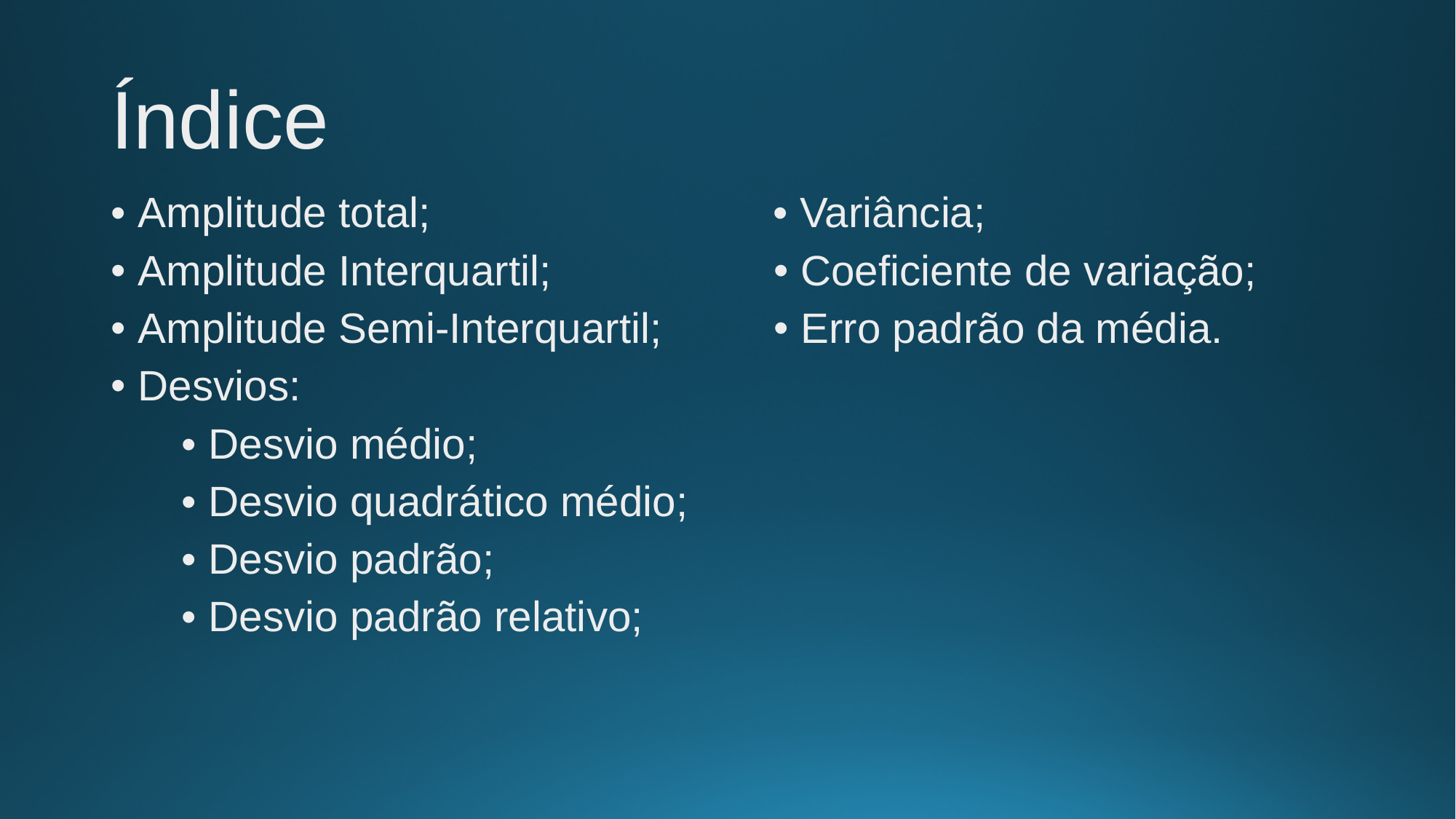

Índice
| Amplitude total; Amplitude Interquartil; Amplitude Semi-Interquartil; Desvios: • Desvio médio; • Desvio quadrático médio; • Desvio padrão; • Desvio padrão relativo; | • Variância; Coeficiente de variação; Erro padrão da média. |
| --- | --- |